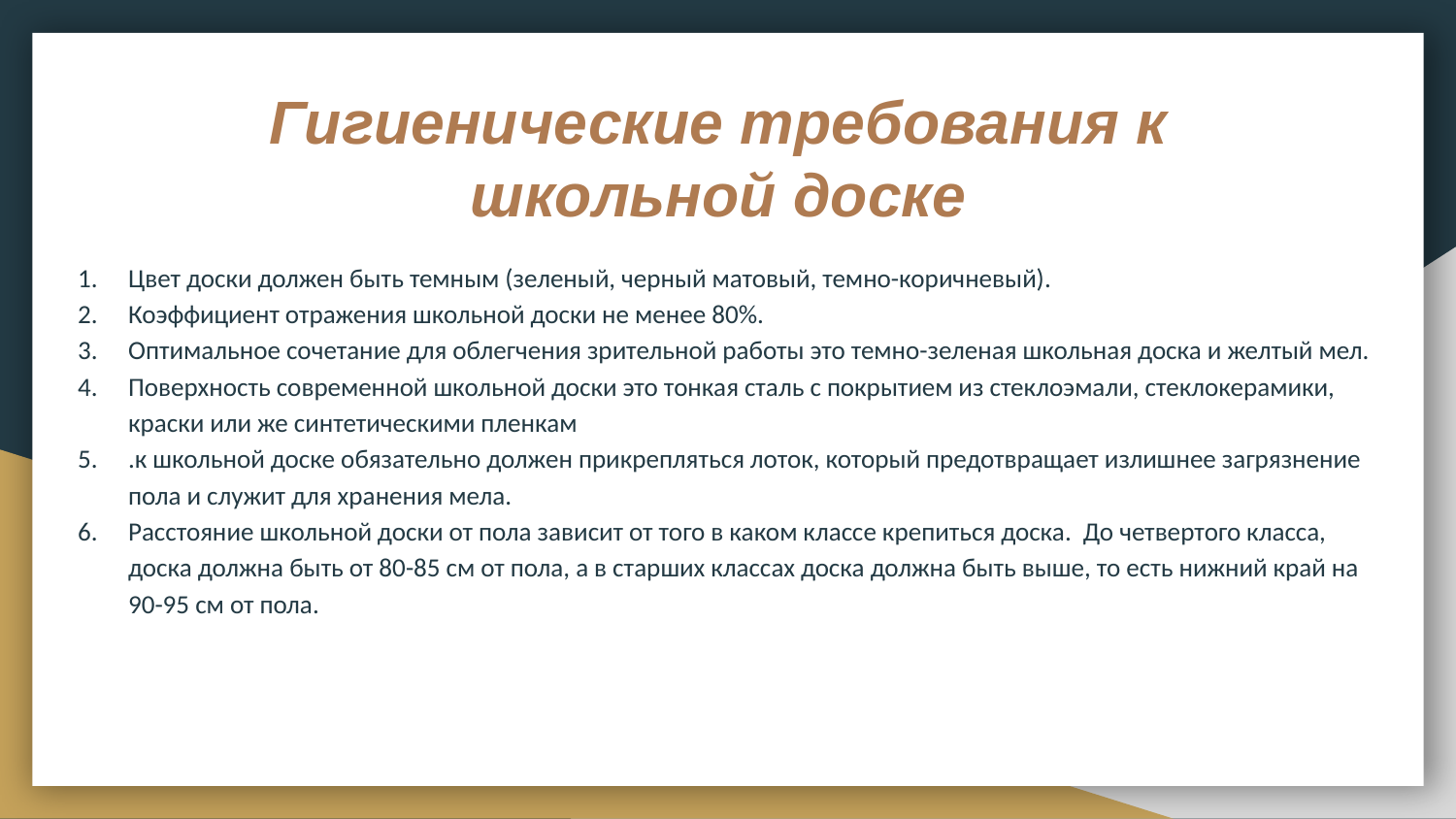

# Гигиенические требования к школьной доске
Цвет доски должен быть темным (зеленый, черный матовый, темно-коричневый).
Коэффициент отражения школьной доски не менее 80%.
Оптимальное сочетание для облегчения зрительной работы это темно-зеленая школьная доска и желтый мел.
Поверхность современной школьной доски это тонкая сталь с покрытием из стеклоэмали, стеклокерамики, краски или же синтетическими пленкам
.к школьной доске обязательно должен прикрепляться лоток, который предотвращает излишнее загрязнение пола и служит для хранения мела.
Расстояние школьной доски от пола зависит от того в каком классе крепиться доска.  До четвертого класса, доска должна быть от 80-85 см от пола, а в старших классах доска должна быть выше, то есть нижний край на 90-95 см от пола.